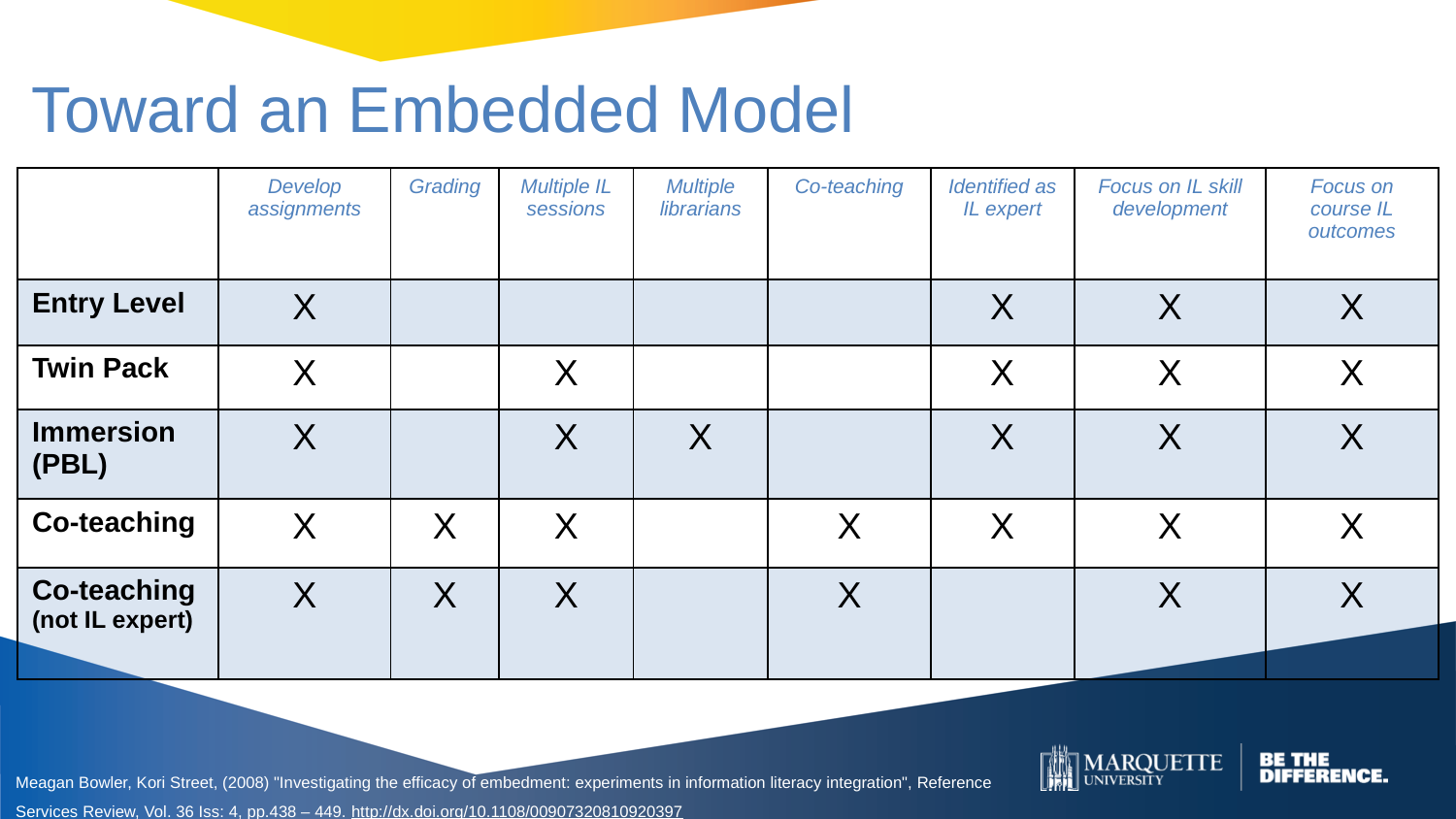

# Toward an Embedded Model
|  | Develop assignments | Grading | Multiple IL sessions | Multiple librarians | Co-teaching | Identified as IL expert | Focus on IL skill development | Focus on course IL outcomes |
| --- | --- | --- | --- | --- | --- | --- | --- | --- |
| Entry Level | X |  |  |  |  | X | X | X |
| Twin Pack | X |  | X |  |  | X | X | X |
| Immersion (PBL) | X |  | X | X |  | X | X | X |
| Co-teaching | X | X | X |  | X | X | X | X |
| Co-teaching (not IL expert) | X | X | X |  | X |  | X | X |
Meagan Bowler, Kori Street, (2008) "Investigating the efficacy of embedment: experiments in information literacy integration", Reference Services Review, Vol. 36 Iss: 4, pp.438 – 449. http://dx.doi.org/10.1108/00907320810920397